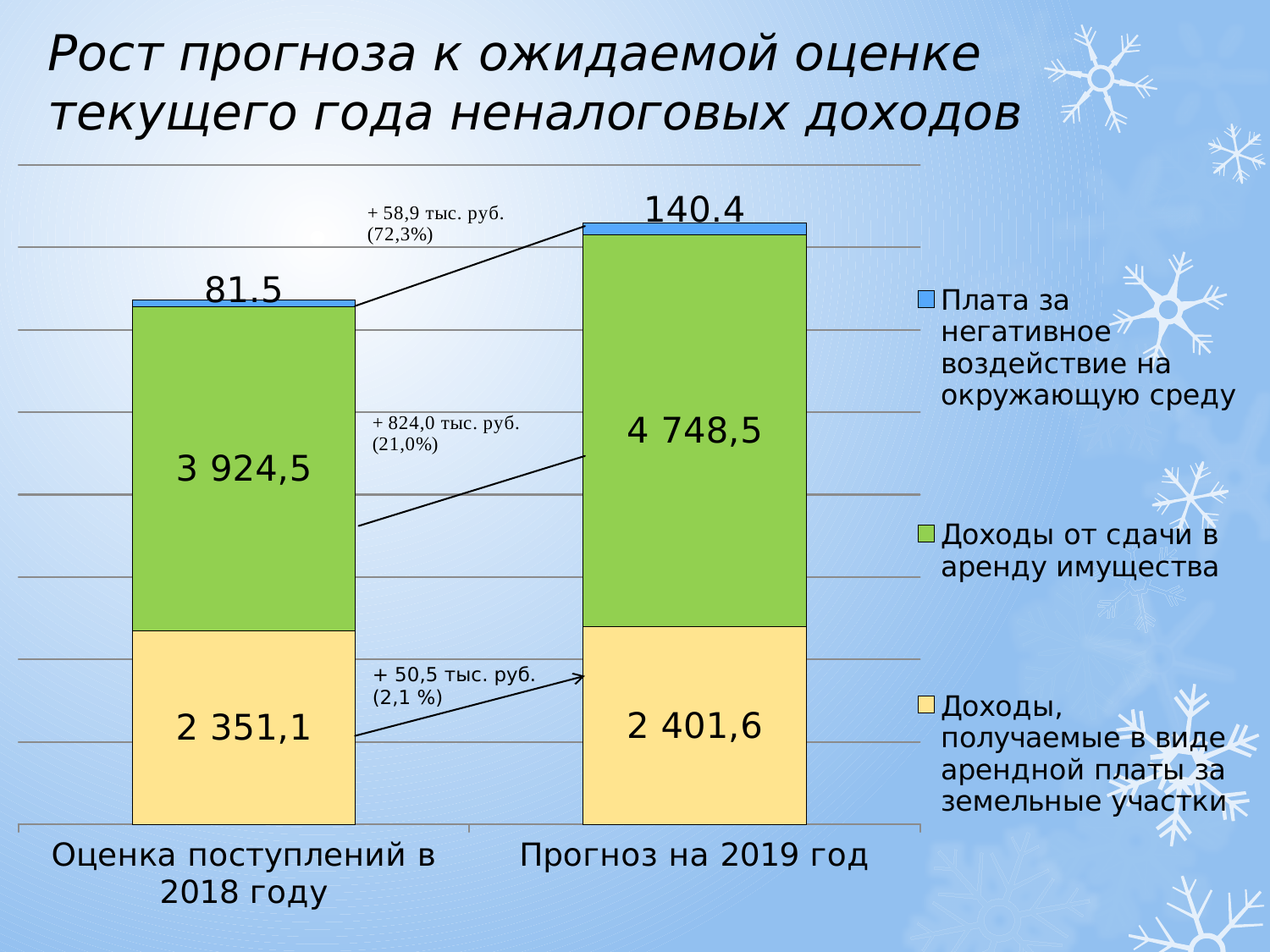

# Рост прогноза к ожидаемой оценке текущего года неналоговых доходов

### Chart

| Category | Доходы, получаемые в виде арендной платы за земельные участки | Доходы от сдачи в аренду имущества | Плата за негативное воздействие на окружающую среду |
|---|---|---|---|
| Оценка поступлений в 2018 году | 2351.1 | 3924.5 | 81.5 |
| Прогноз на 2019 год | 2401.6 | 4748.5 | 140.4 |
+ 50,5 тыс. руб. (2,1 %)